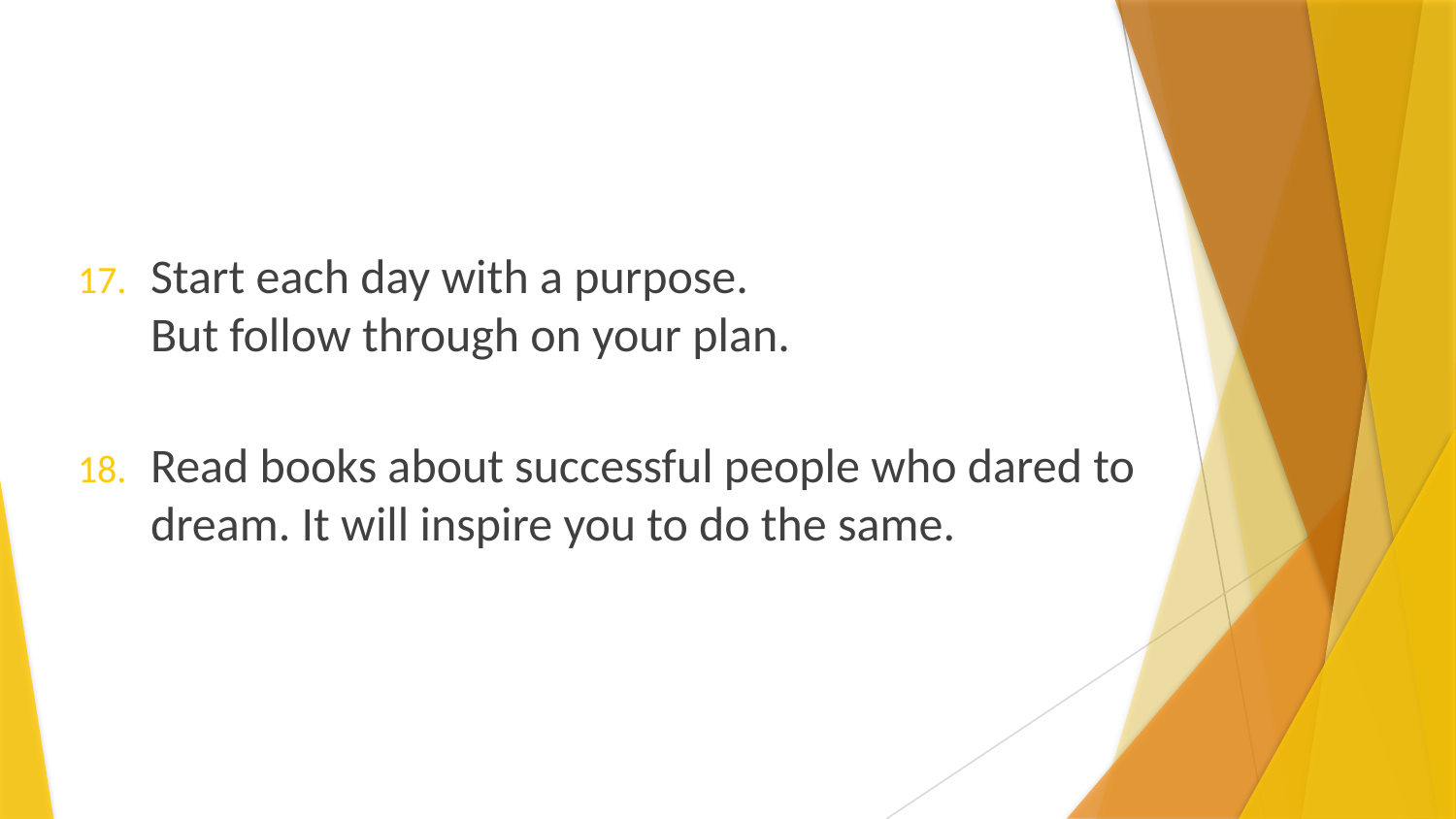

Start each day with a purpose.
But follow through on your plan.
Read books about successful people who dared to dream. It will inspire you to do the same.